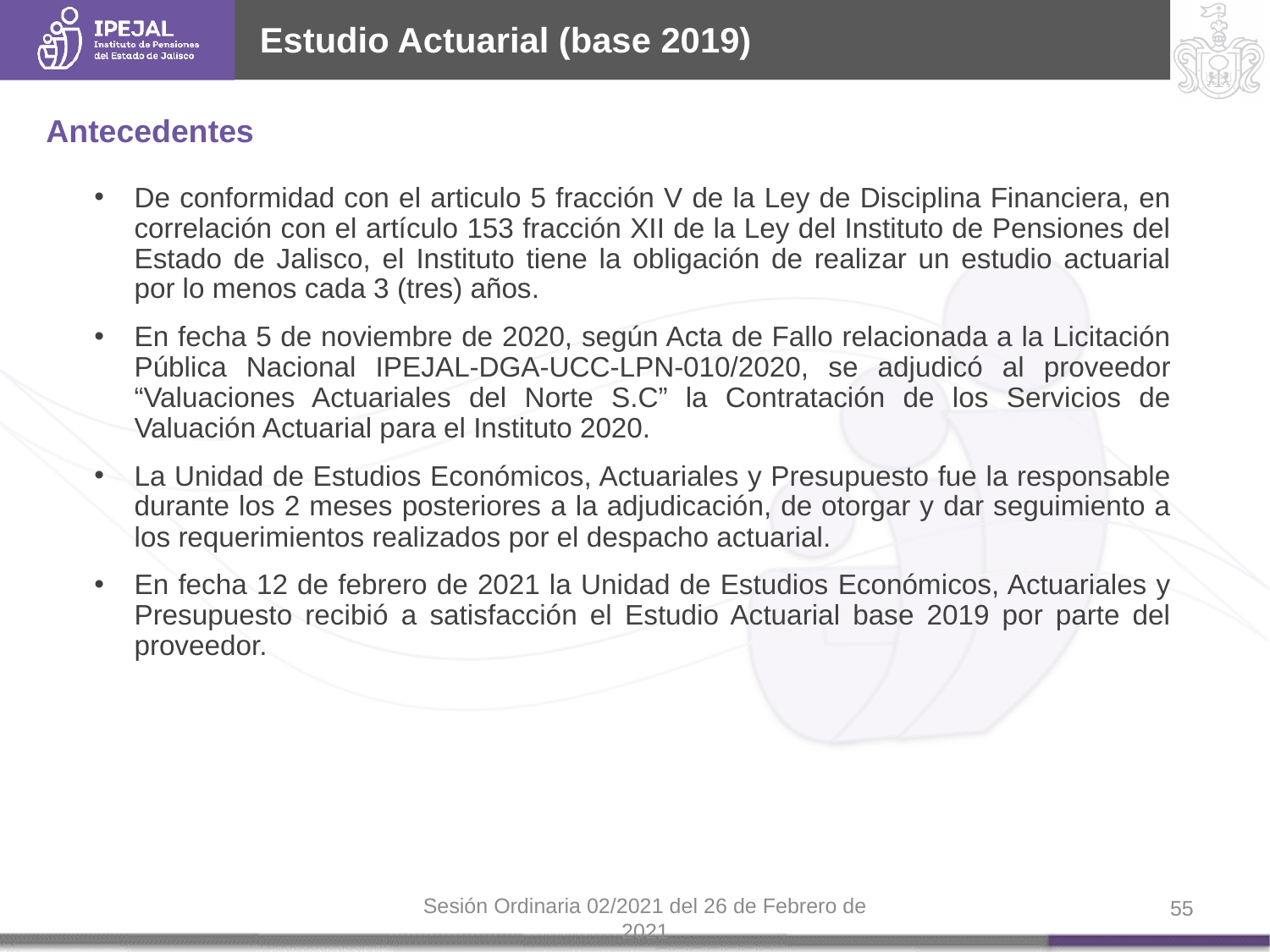

Estudio Actuarial (base 2019)
Antecedentes
De conformidad con el articulo 5 fracción V de la Ley de Disciplina Financiera, en correlación con el artículo 153 fracción XII de la Ley del Instituto de Pensiones del Estado de Jalisco, el Instituto tiene la obligación de realizar un estudio actuarial por lo menos cada 3 (tres) años.
En fecha 5 de noviembre de 2020, según Acta de Fallo relacionada a la Licitación Pública Nacional IPEJAL-DGA-UCC-LPN-010/2020, se adjudicó al proveedor “Valuaciones Actuariales del Norte S.C” la Contratación de los Servicios de Valuación Actuarial para el Instituto 2020.
La Unidad de Estudios Económicos, Actuariales y Presupuesto fue la responsable durante los 2 meses posteriores a la adjudicación, de otorgar y dar seguimiento a los requerimientos realizados por el despacho actuarial.
En fecha 12 de febrero de 2021 la Unidad de Estudios Económicos, Actuariales y Presupuesto recibió a satisfacción el Estudio Actuarial base 2019 por parte del proveedor.

55
Sesión Ordinaria 02/2021 del 26 de Febrero de 2021